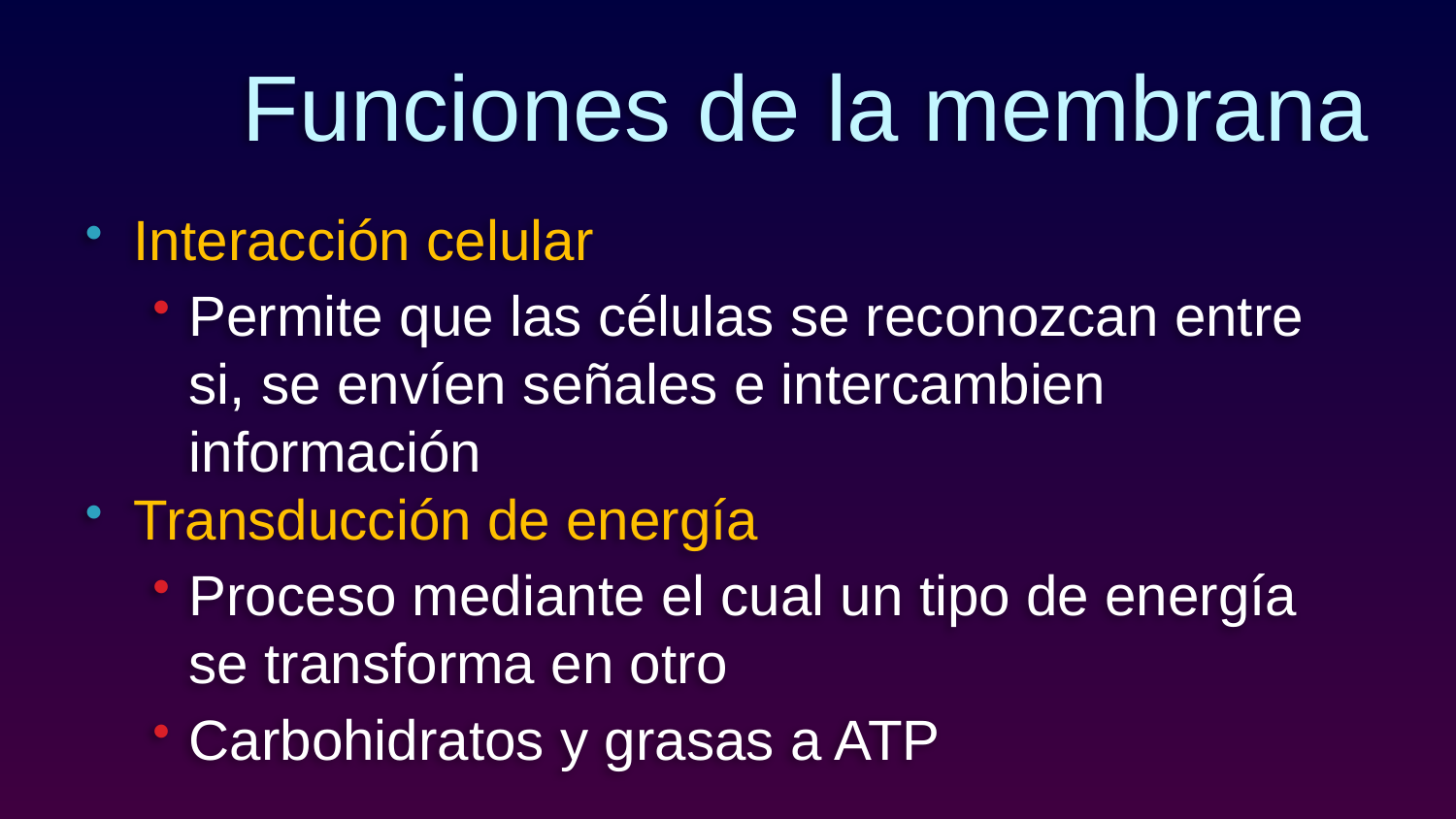

# Funciones de la membrana
Interacción celular
Permite que las células se reconozcan entre si, se envíen señales e intercambien información
Transducción de energía
Proceso mediante el cual un tipo de energía se transforma en otro
Carbohidratos y grasas a ATP